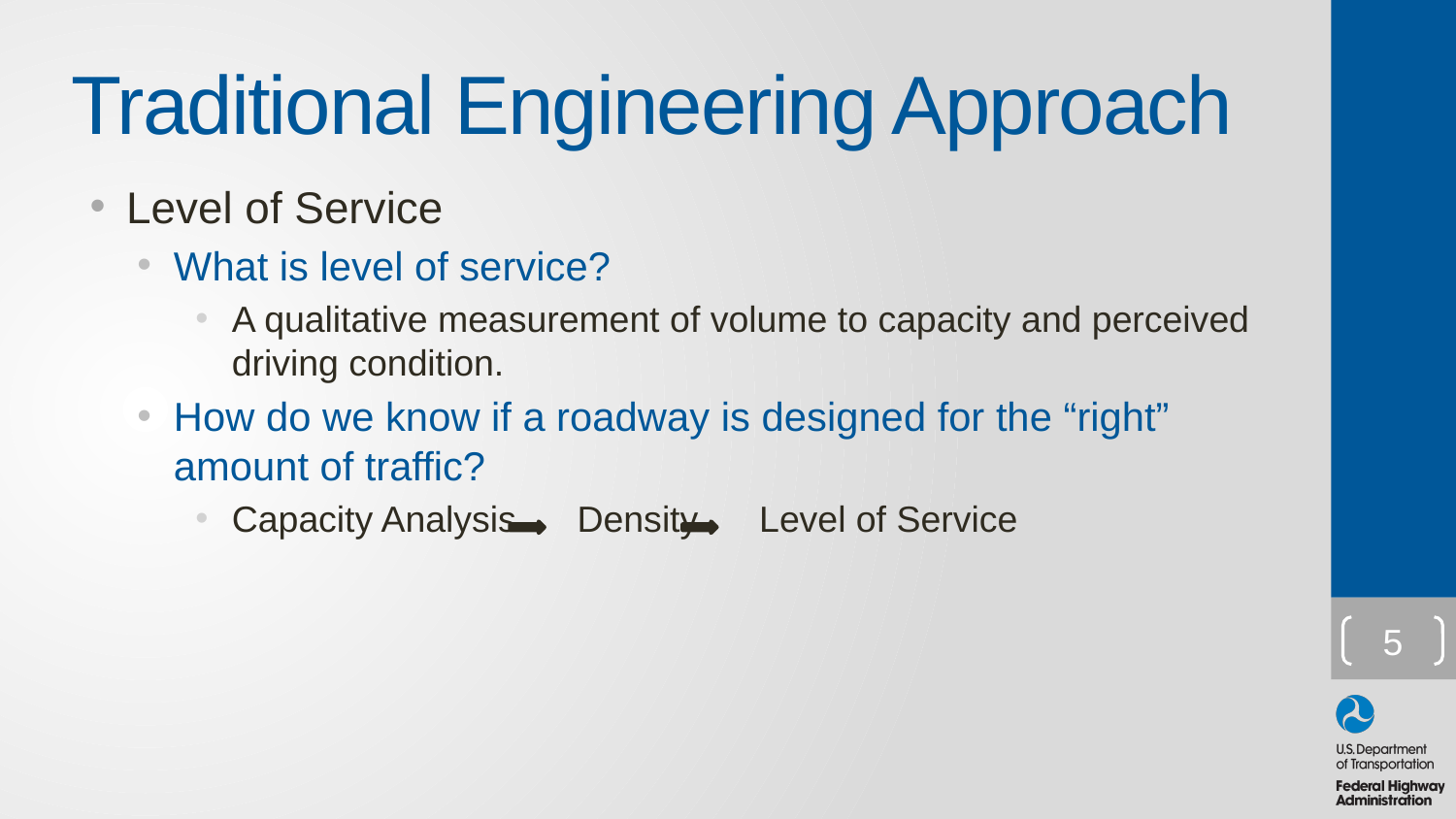

# Traditional Engineering Approach
Level of Service
What is level of service?
A qualitative measurement of volume to capacity and perceived driving condition.
How do we know if a roadway is designed for the “right” amount of traffic?
Capacity Analysis      Density      Level of Service

5